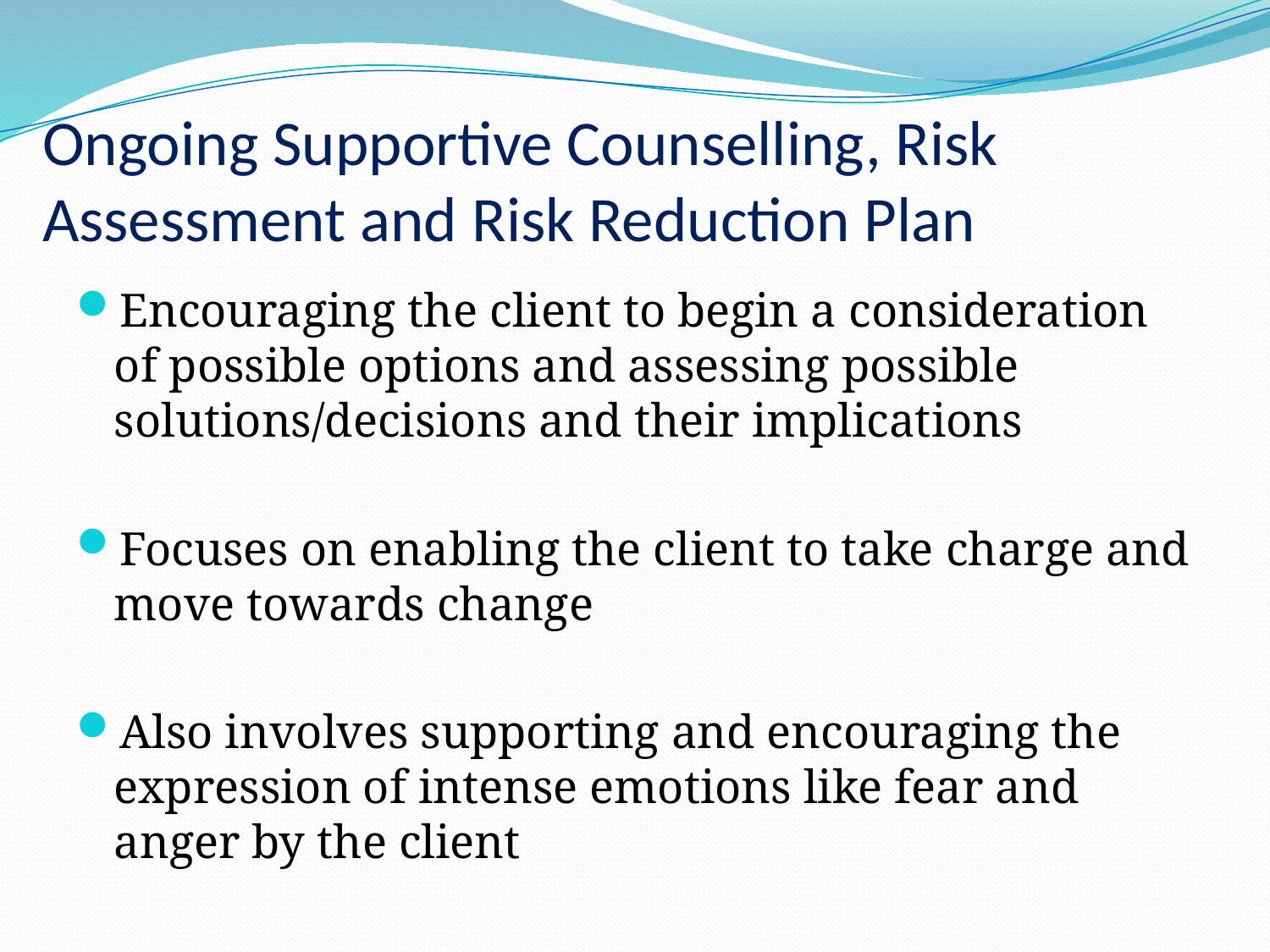

# Ongoing Supportive Counselling, Risk Assessment and Risk Reduction Plan
Encouraging the client to begin a consideration of possible options and assessing possible solutions/decisions and their implications

Focuses on enabling the client to take charge and move towards change

Also involves supporting and encouraging the expression of intense emotions like fear and anger by the client